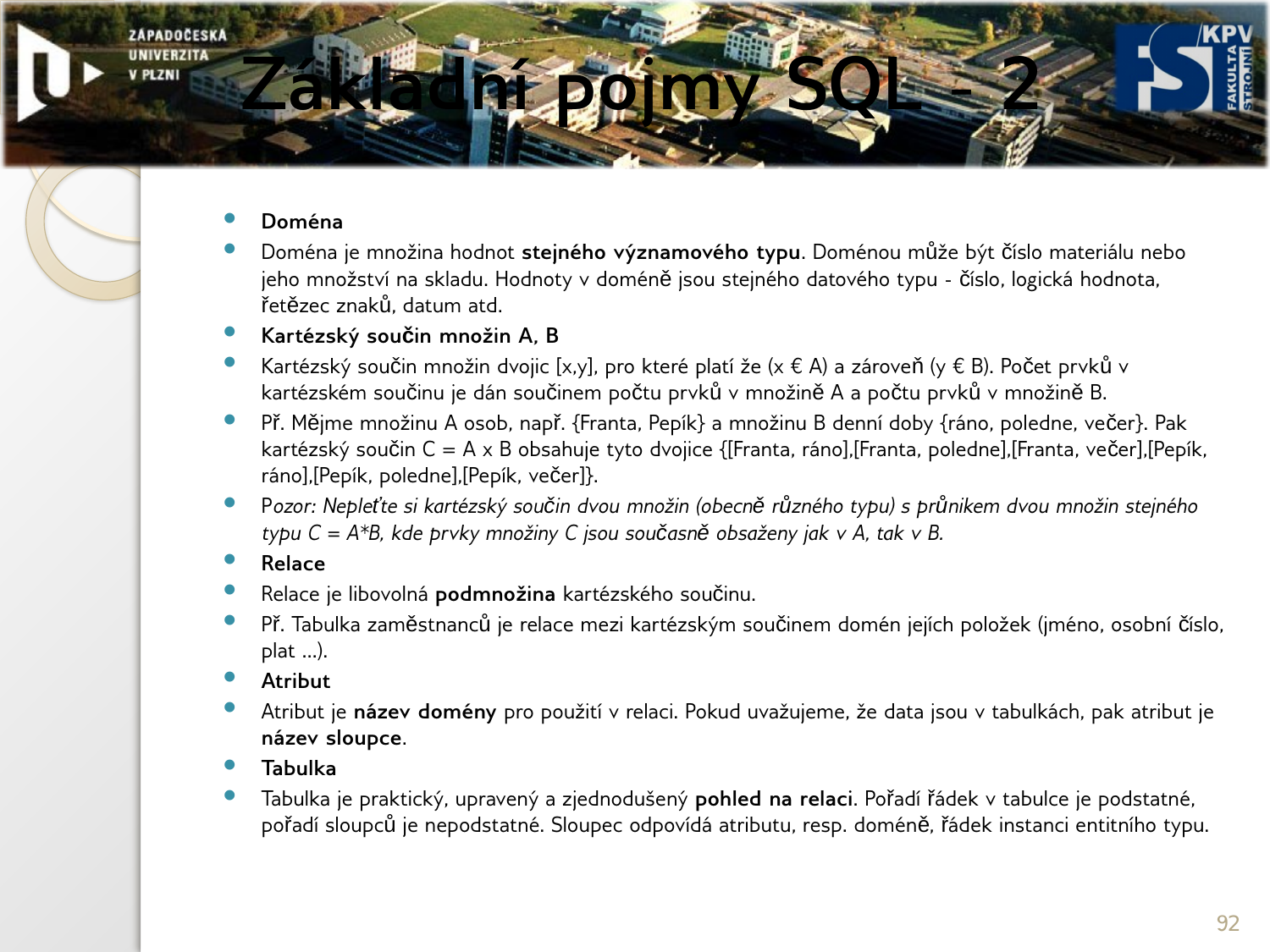

# Základní pojmy SQL - 2
Doména
Doména je množina hodnot stejného významového typu. Doménou může být číslo materiálu nebo jeho množství na skladu. Hodnoty v doméně jsou stejného datového typu - číslo, logická hodnota, řetězec znaků, datum atd.
Kartézský součin množin A, B
Kartézský součin množin dvojic [x,y], pro které platí že (x € A) a zároveň (y € B). Počet prvků v kartézském součinu je dán součinem počtu prvků v množině A a počtu prvků v množině B.
Př. Mějme množinu A osob, např. {Franta, Pepík} a množinu B denní doby {ráno, poledne, večer}. Pak kartézský součin C = A x B obsahuje tyto dvojice {[Franta, ráno],[Franta, poledne],[Franta, večer],[Pepík, ráno],[Pepík, poledne],[Pepík, večer]}.
Pozor: Nepleťte si kartézský součin dvou množin (obecně různého typu) s průnikem dvou množin stejného typu C = A*B, kde prvky množiny C jsou současně obsaženy jak v A, tak v B.
Relace
Relace je libovolná podmnožina kartézského součinu.
Př. Tabulka zaměstnanců je relace mezi kartézským součinem domén jejích položek (jméno, osobní číslo, plat …).
Atribut
Atribut je název domény pro použití v relaci. Pokud uvažujeme, že data jsou v tabulkách, pak atribut je název sloupce.
Tabulka
Tabulka je praktický, upravený a zjednodušený pohled na relaci. Pořadí řádek v tabulce je podstatné, pořadí sloupců je nepodstatné. Sloupec odpovídá atributu, resp. doméně, řádek instanci entitního typu.

92